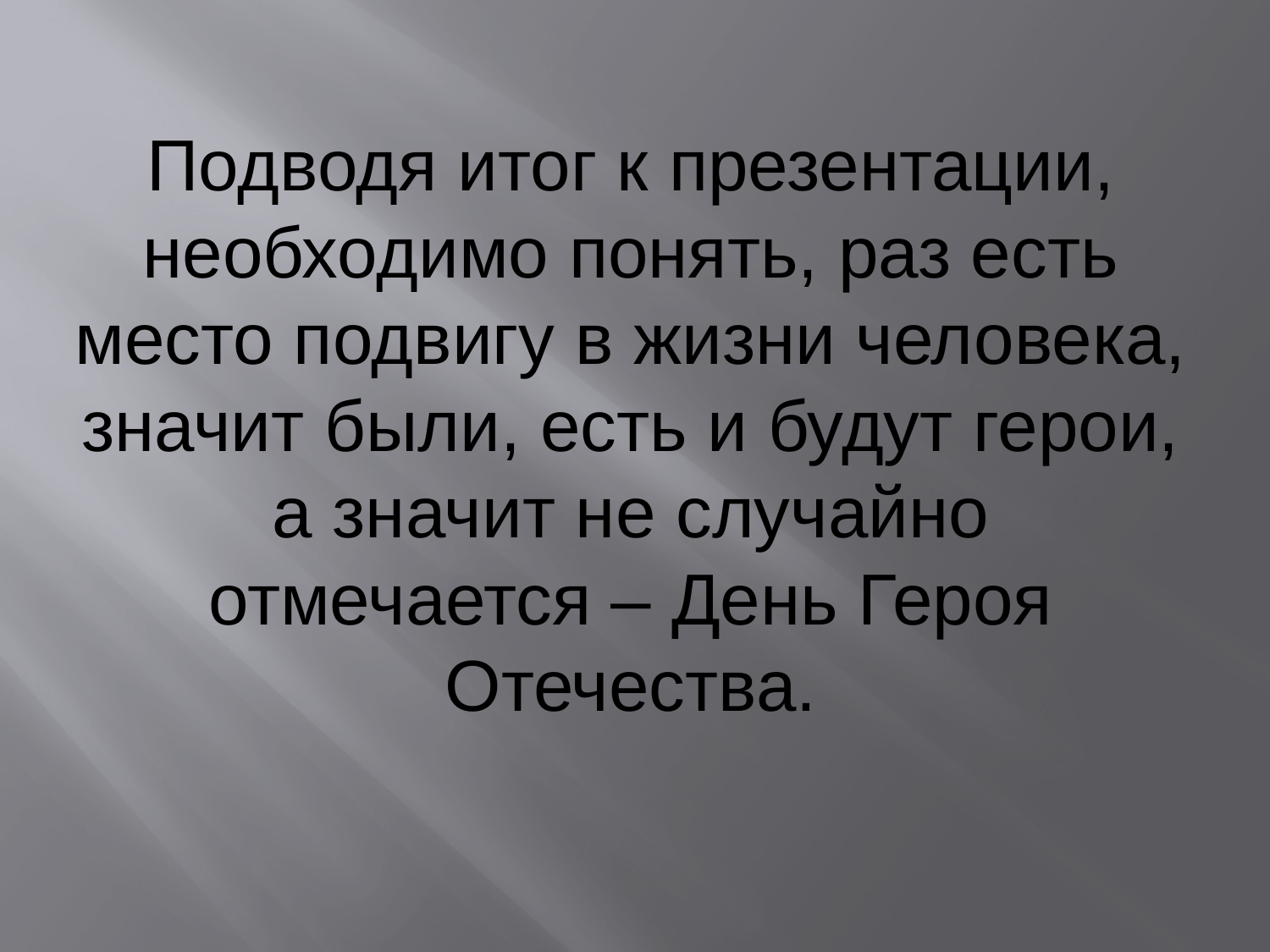

# Подводя итог к презентации, необходимо понять, раз есть место подвигу в жизни человека, значит были, есть и будут герои, а значит не случайно отмечается – День Героя Отечества.